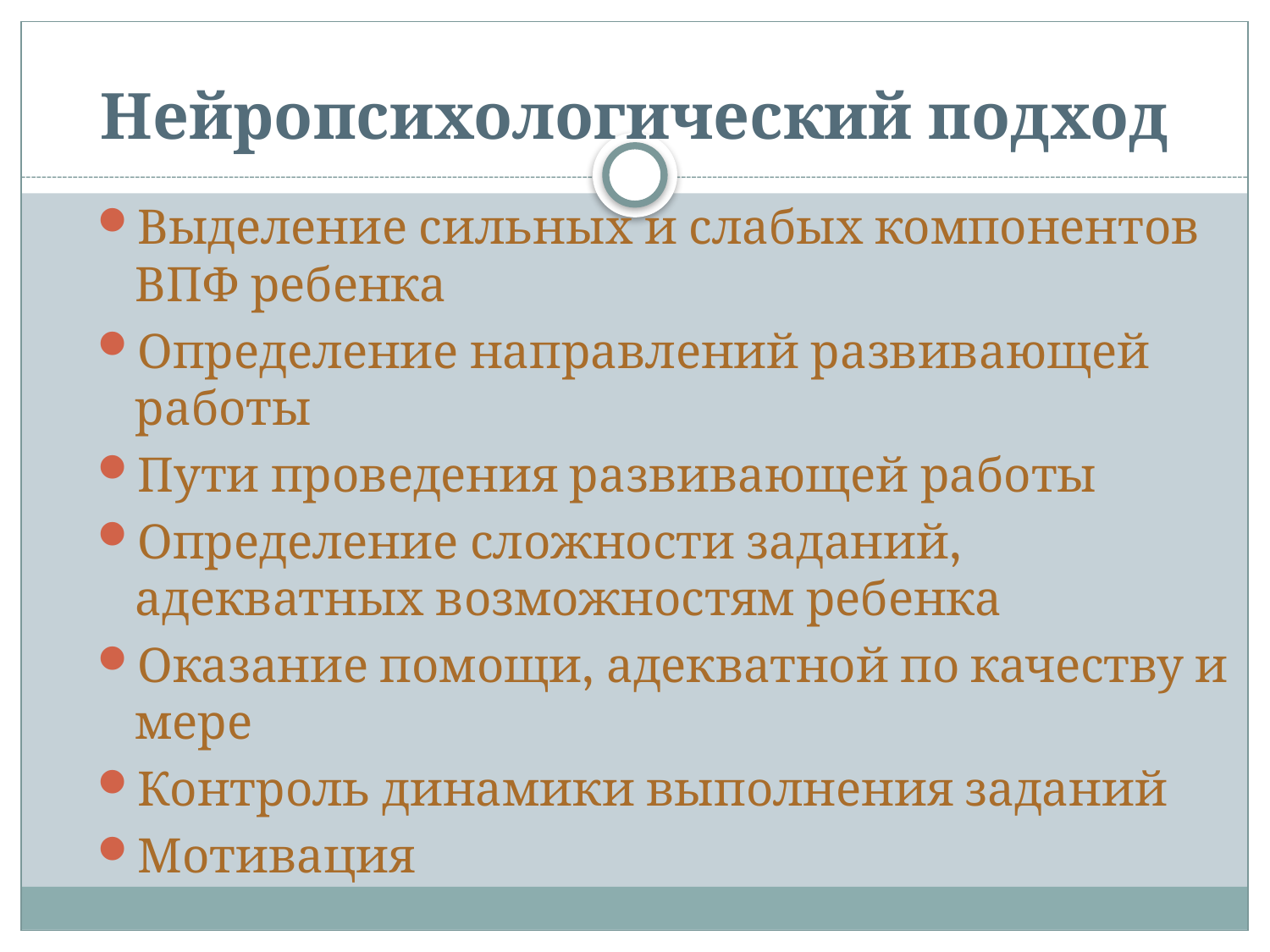

# Нейропсихологический подход
Выделение сильных и слабых компонентов ВПФ ребенка
Определение направлений развивающей работы
Пути проведения развивающей работы
Определение сложности заданий, адекватных возможностям ребенка
Оказание помощи, адекватной по качеству и мере
Контроль динамики выполнения заданий
Мотивация